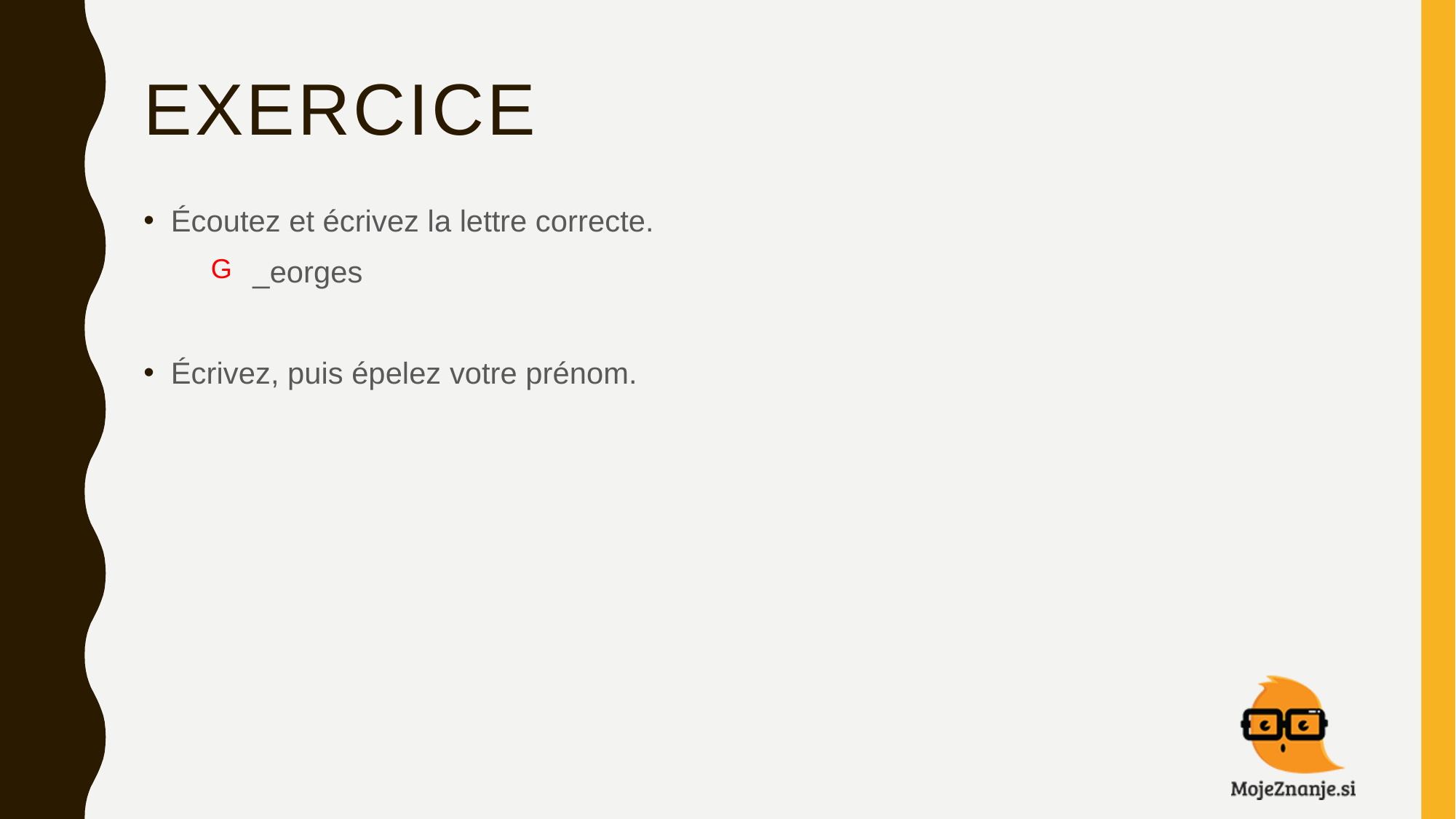

# Exercice
Écoutez et écrivez la lettre correcte.
	_eorges

Écrivez, puis épelez votre prénom.
G